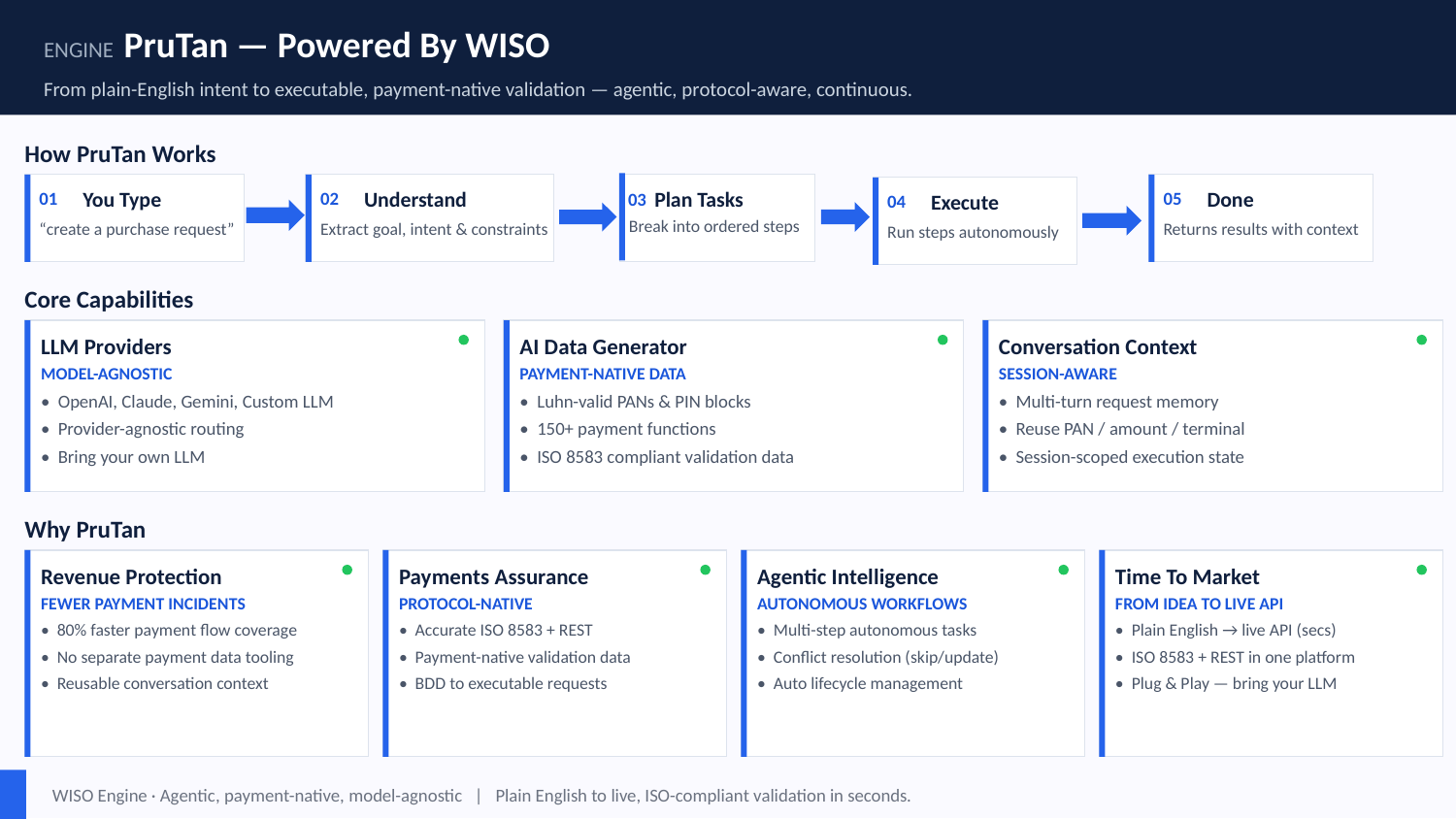

ENGINE  PruTan — Powered By WISO
From plain-English intent to executable, payment-native validation — agentic, protocol-aware, continuous.
How PruTan Works

Execute
04
Run steps autonomously
You Type
Understand
  Plan Tasks
Done
01
02
05
03

Break into ordered steps
“create a purchase request”
Extract goal, intent & constraints
Returns results with context
Core Capabilities

LLM Providers
AI Data Generator
Conversation Context

MODEL-AGNOSTIC
PAYMENT-NATIVE DATA
SESSION-AWARE
•  OpenAI, Claude, Gemini, Custom LLM
•  Provider-agnostic routing
•  Bring your own LLM
•  Luhn-valid PANs & PIN blocks
•  150+ payment functions
•  ISO 8583 compliant validation data
•  Multi-turn request memory
•  Reuse PAN / amount / terminal
•  Session-scoped execution state
Why PruTan

Revenue Protection
Payments Assurance
Agentic Intelligence
Time To Market

FEWER PAYMENT INCIDENTS
PROTOCOL-NATIVE
AUTONOMOUS WORKFLOWS
FROM IDEA TO LIVE API
•  80% faster payment flow coverage
•  No separate payment data tooling
•  Reusable conversation context
•  Accurate ISO 8583 + REST
•  Payment-native validation data
•  BDD to executable requests
•  Multi-step autonomous tasks
•  Conflict resolution (skip/update)
•  Auto lifecycle management
•  Plain English → live API (secs)
•  ISO 8583 + REST in one platform
•  Plug & Play — bring your LLM

WISO Engine · Agentic, payment-native, model-agnostic   |   Plain English to live, ISO-compliant validation in seconds.